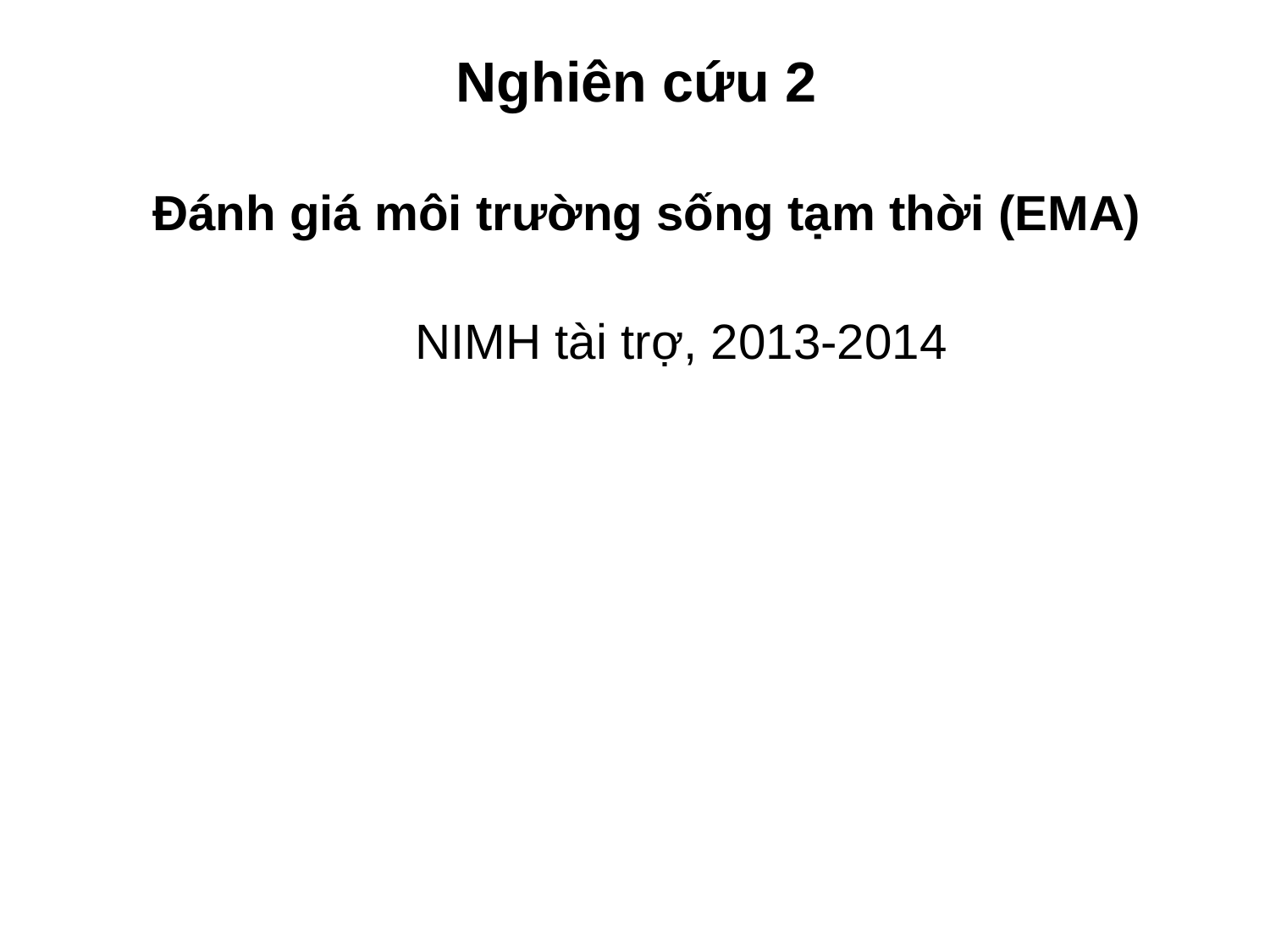

# Nghiên cứu 2
Đánh giá môi trường sống tạm thời (EMA)

	NIMH tài trợ, 2013-2014